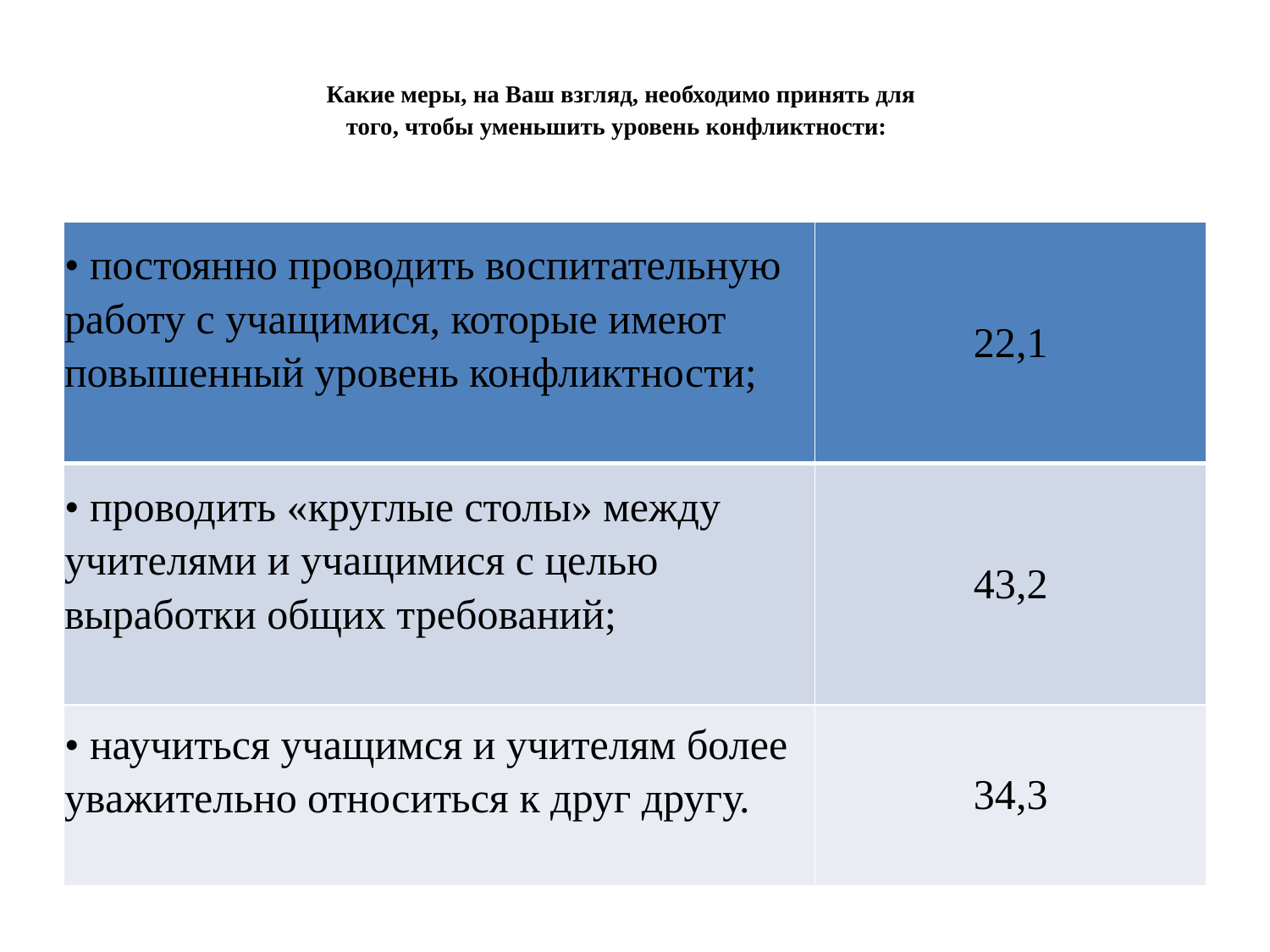

# Какие меры, на Ваш взгляд, необходимо принять для того, чтобы уменьшить уровень конфликтности:
| • постоянно проводить воспитательную работу с учащимися, которые имеют повышенный уровень конфликтности; | 22,1 |
| --- | --- |
| • проводить «круглые столы» между учителями и учащимися с целью выработки общих требований; | 43,2 |
| • научиться учащимся и учителям более уважительно относиться к друг другу. | 34,3 |